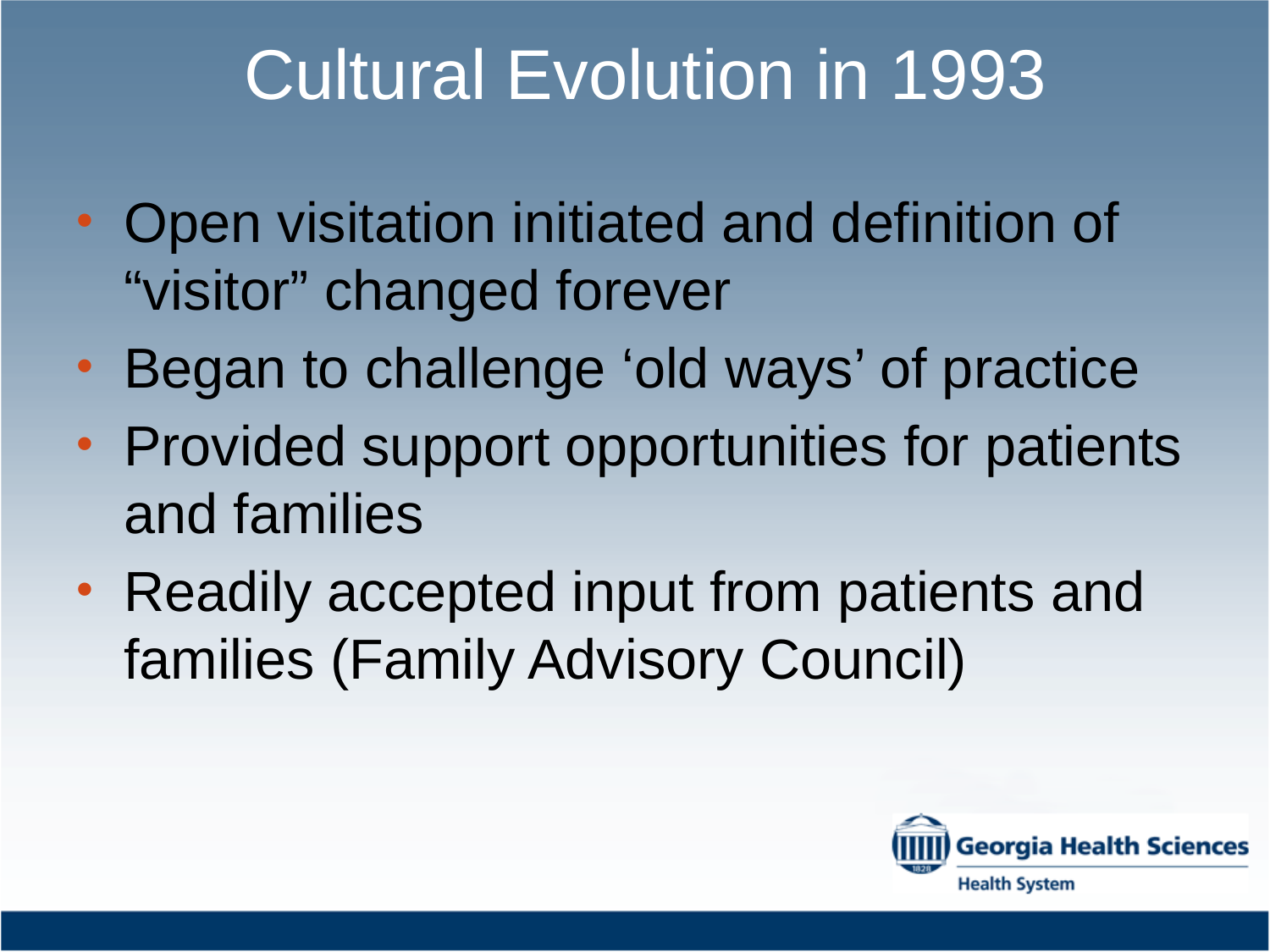

Cultural Evolution in 1993
Open visitation initiated and definition of “visitor” changed forever
Began to challenge ‘old ways’ of practice
Provided support opportunities for patients and families
Readily accepted input from patients and families (Family Advisory Council)